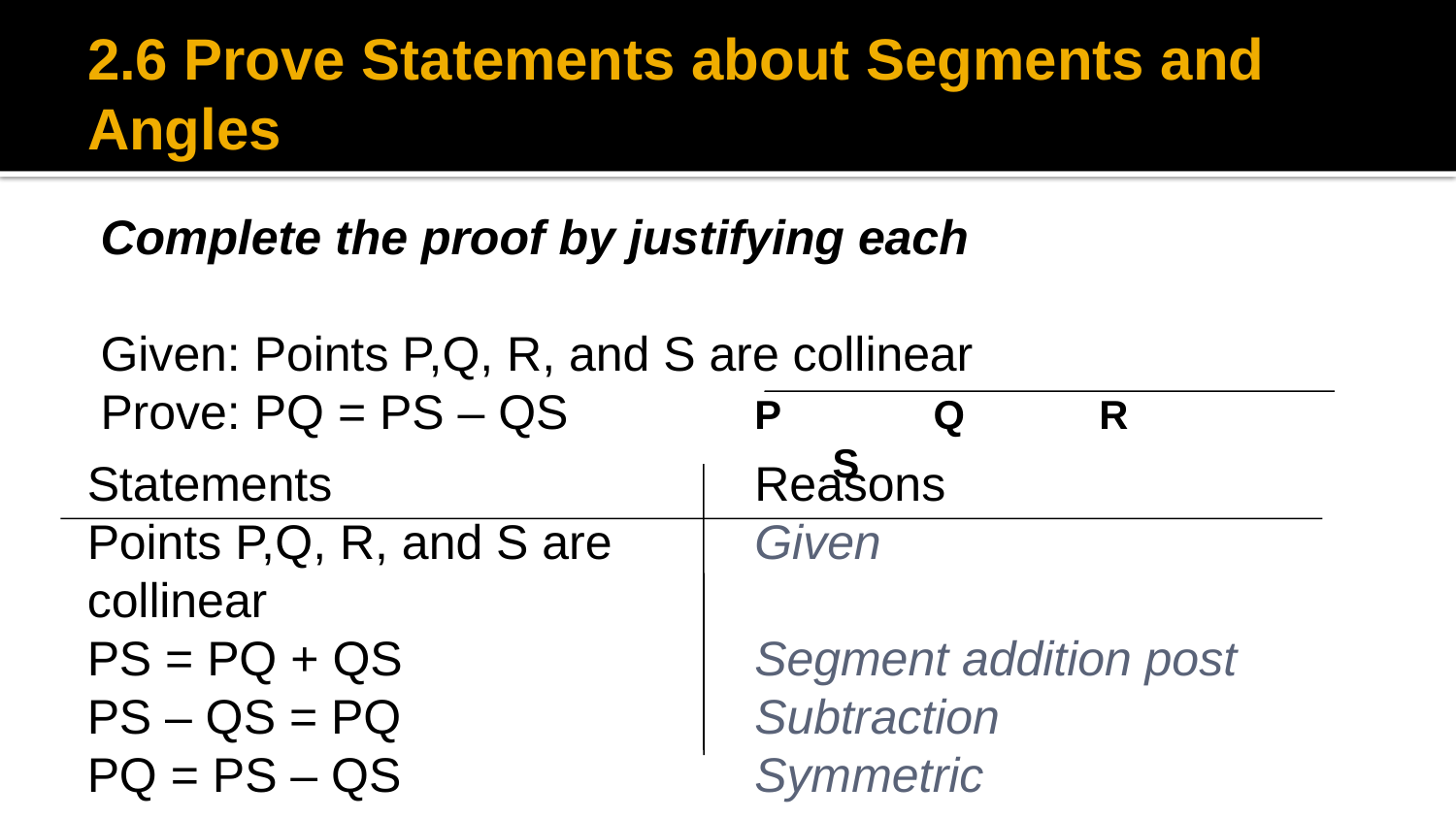

# 2.6 Prove Statements about Segments and Angles
Complete the proof by justifying each

Given: Points P,Q, R, and S are collinear
Prove: PQ = PS – QS
P        	   Q            R                             S

Statements
Points P,Q, R, and S are collinear
PS = PQ + QS
PS – QS = PQ
PQ = PS – QS
Reasons
Given

Segment addition post
Subtraction
Symmetric